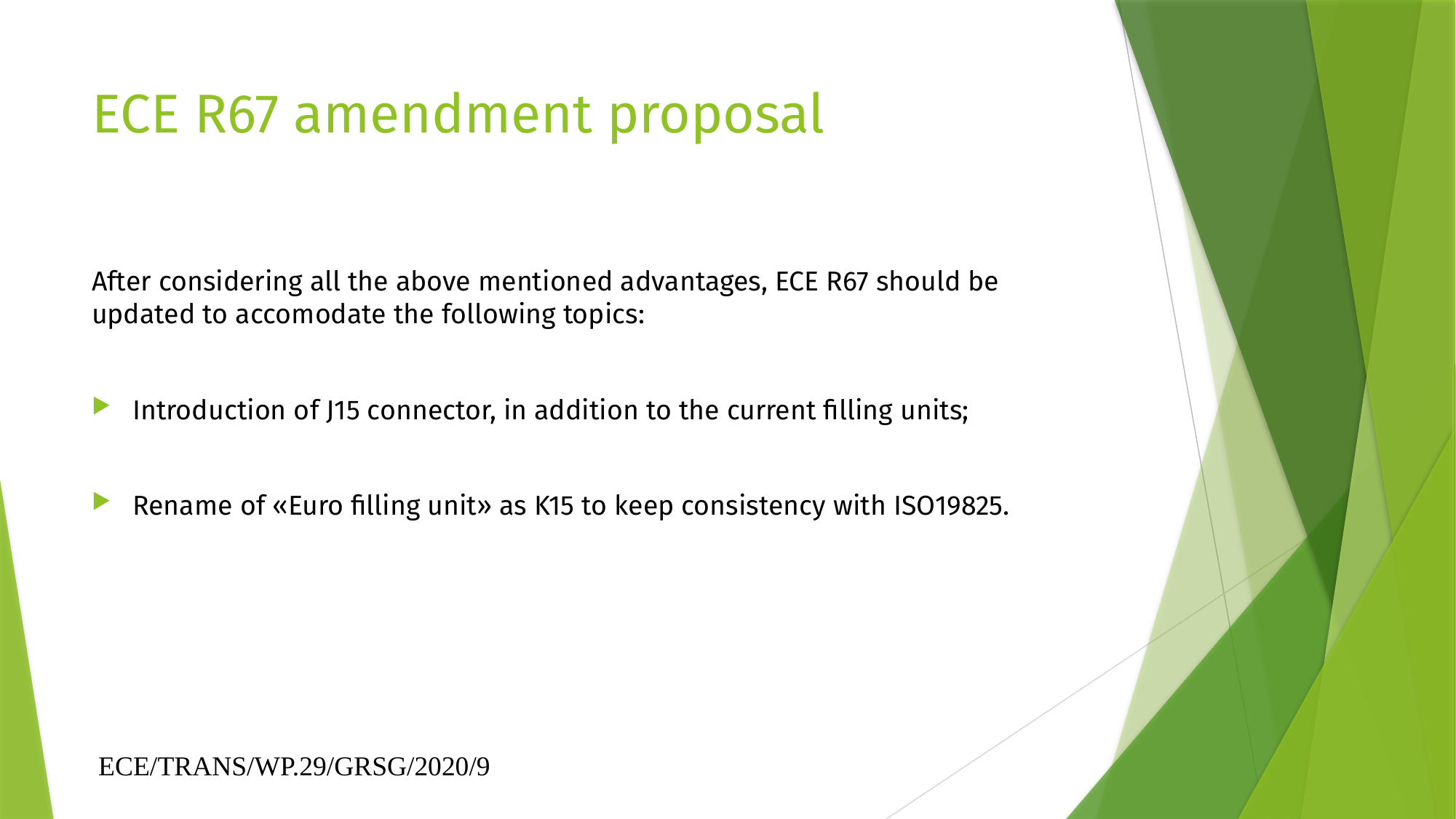

# ECE R67 amendment proposal
After considering all the above mentioned advantages, ECE R67 should be updated to accomodate the following topics:

Introduction of J15 connector, in addition to the current filling units;

Rename of «Euro filling unit» as K15 to keep consistency with ISO19825.

 ECE/TRANS/WP.29/GRSG/2020/9